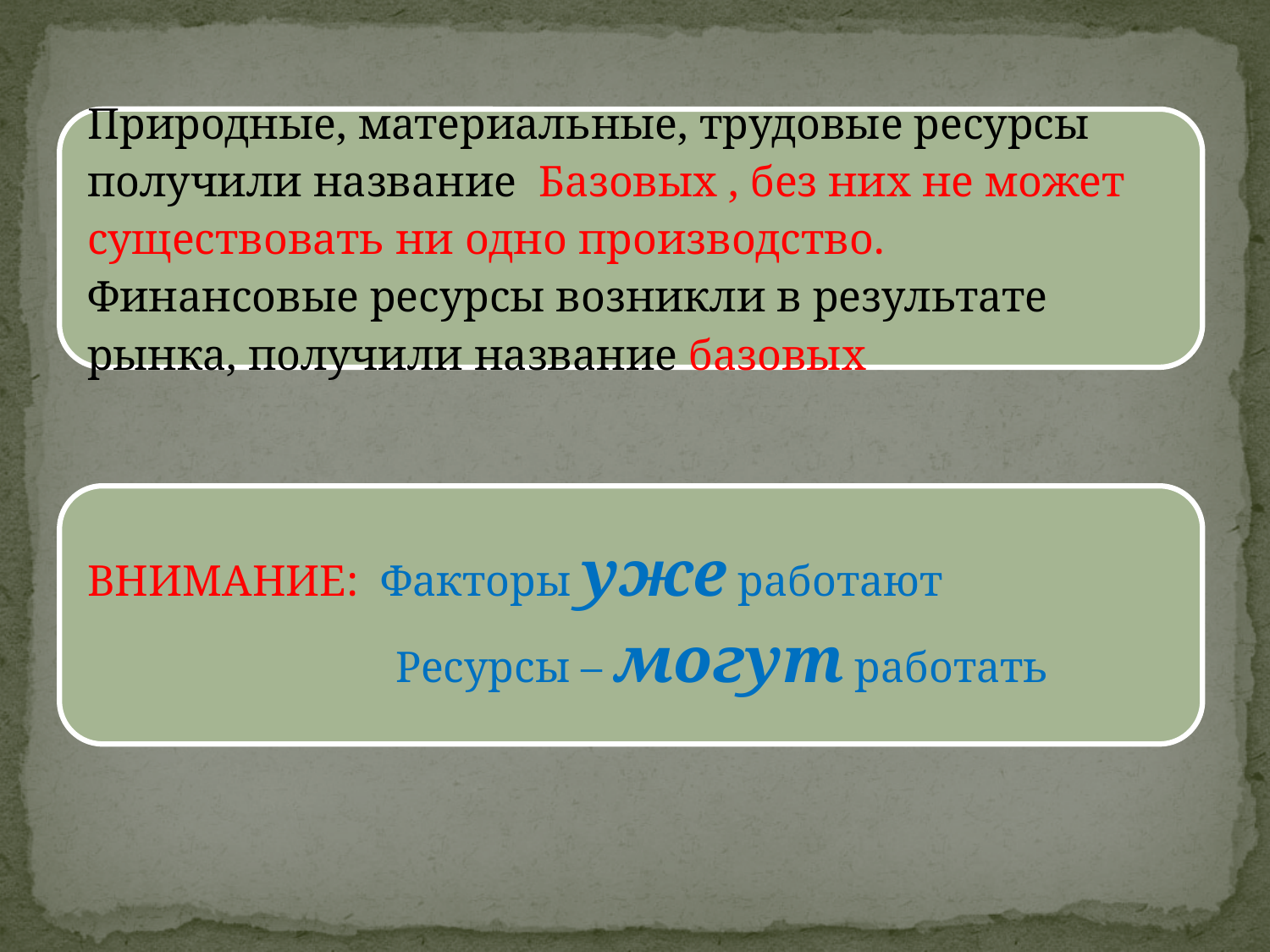

#
Природные, материальные, трудовые ресурсы получили название  Базовых , без них не может существовать ни одно производство.
Финансовые ресурсы возникли в результате рынка, получили название базовых
ВНИМАНИЕ:  Факторы уже работают
                            Ресурсы – могут работать